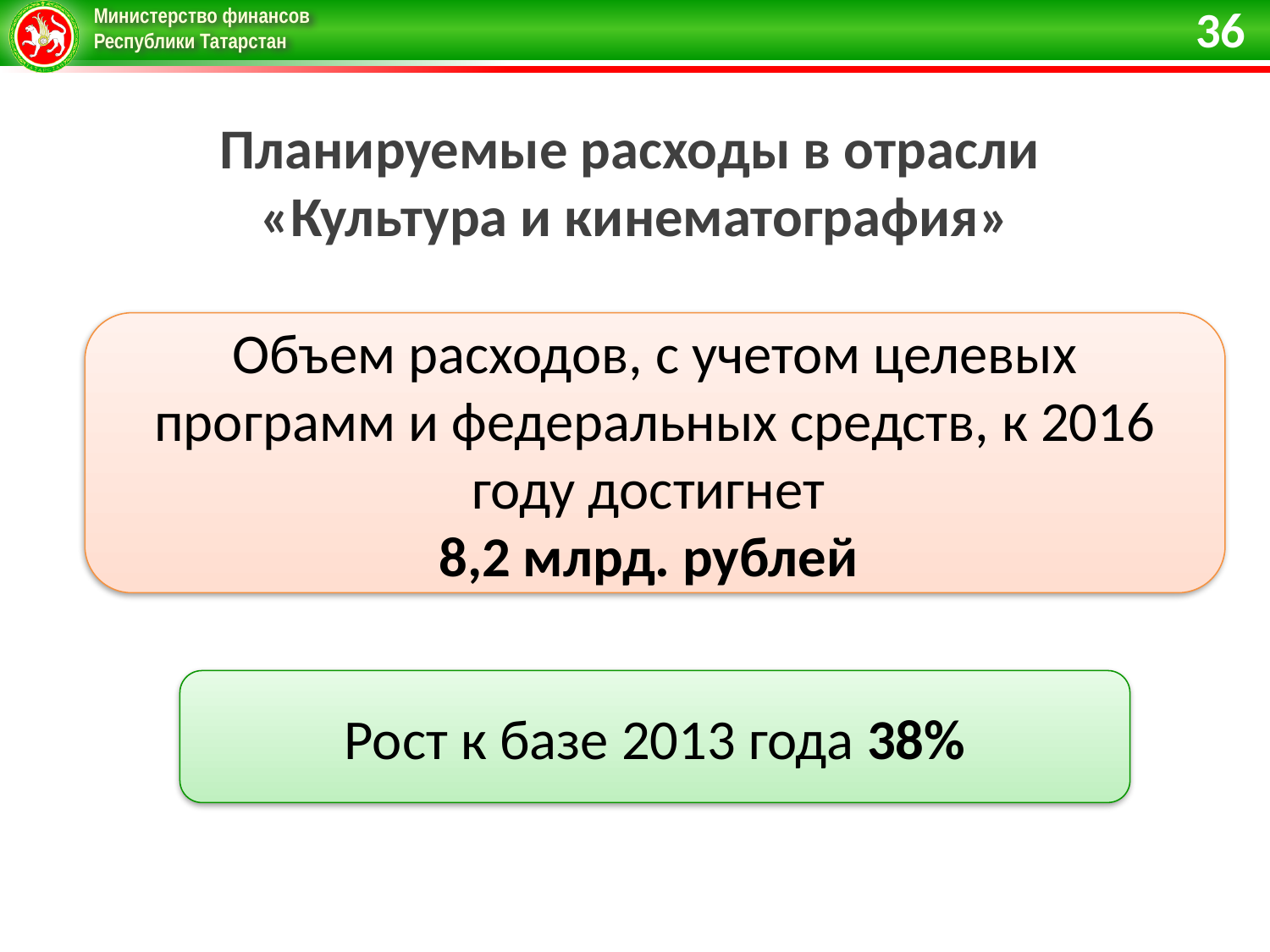

36
Планируемые расходы в отрасли
«Культура и кинематография»
Объем расходов, с учетом целевых программ и федеральных средств, к 2016 году достигнет
8,2 млрд. рублей
Рост к базе 2013 года 38%